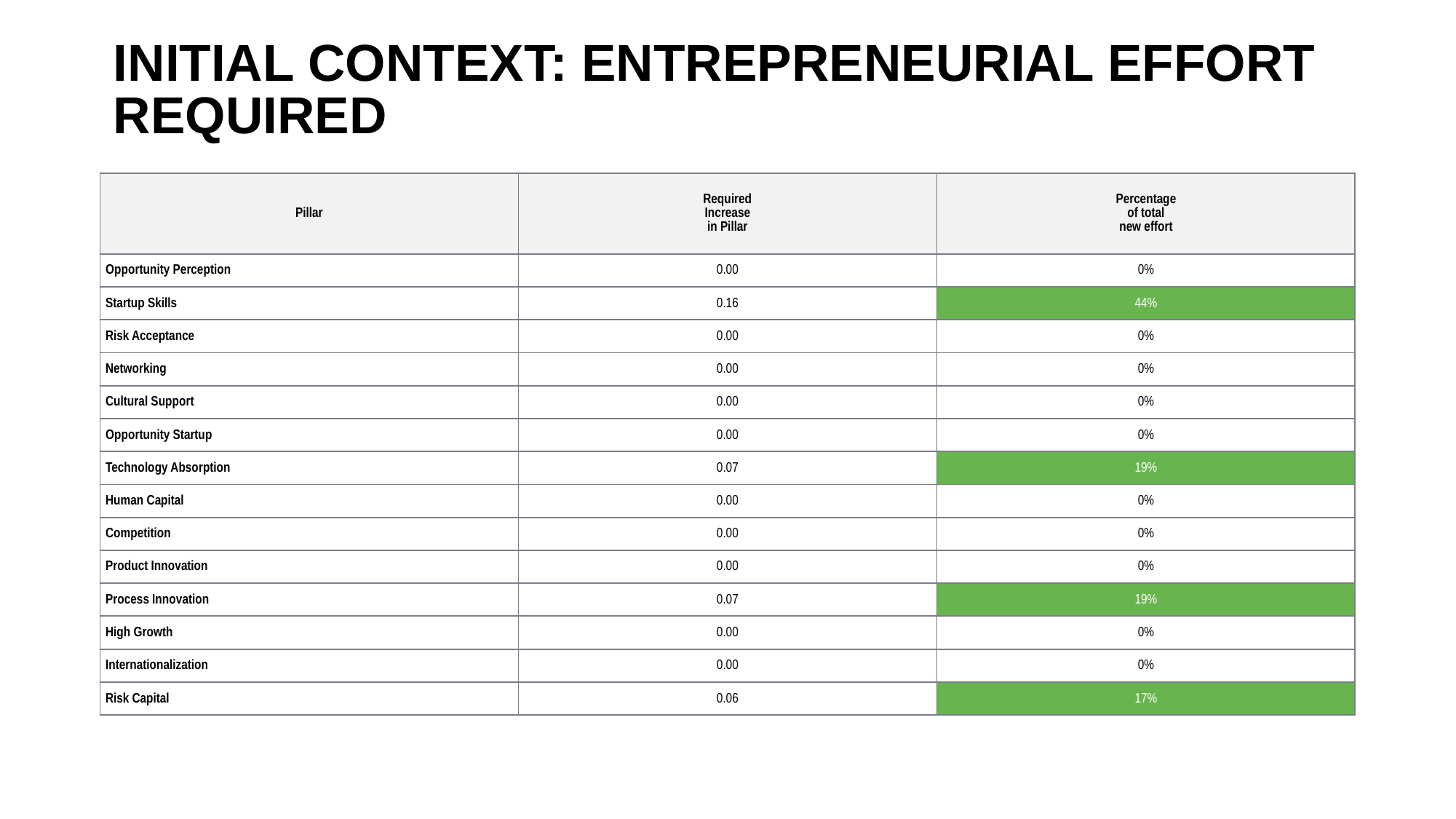

INITIAL CONTEXT: ENTREPRENEURIAL EFFORT REQUIRED
| Pillar | Required Increase in Pillar | Percentage of total new effort |
| --- | --- | --- |
| Opportunity Perception | 0.00 | 0% |
| Startup Skills | 0.16 | 44% |
| Risk Acceptance | 0.00 | 0% |
| Networking | 0.00 | 0% |
| Cultural Support | 0.00 | 0% |
| Opportunity Startup | 0.00 | 0% |
| Technology Absorption | 0.07 | 19% |
| Human Capital | 0.00 | 0% |
| Competition | 0.00 | 0% |
| Product Innovation | 0.00 | 0% |
| Process Innovation | 0.07 | 19% |
| High Growth | 0.00 | 0% |
| Internationalization | 0.00 | 0% |
| Risk Capital | 0.06 | 17% |